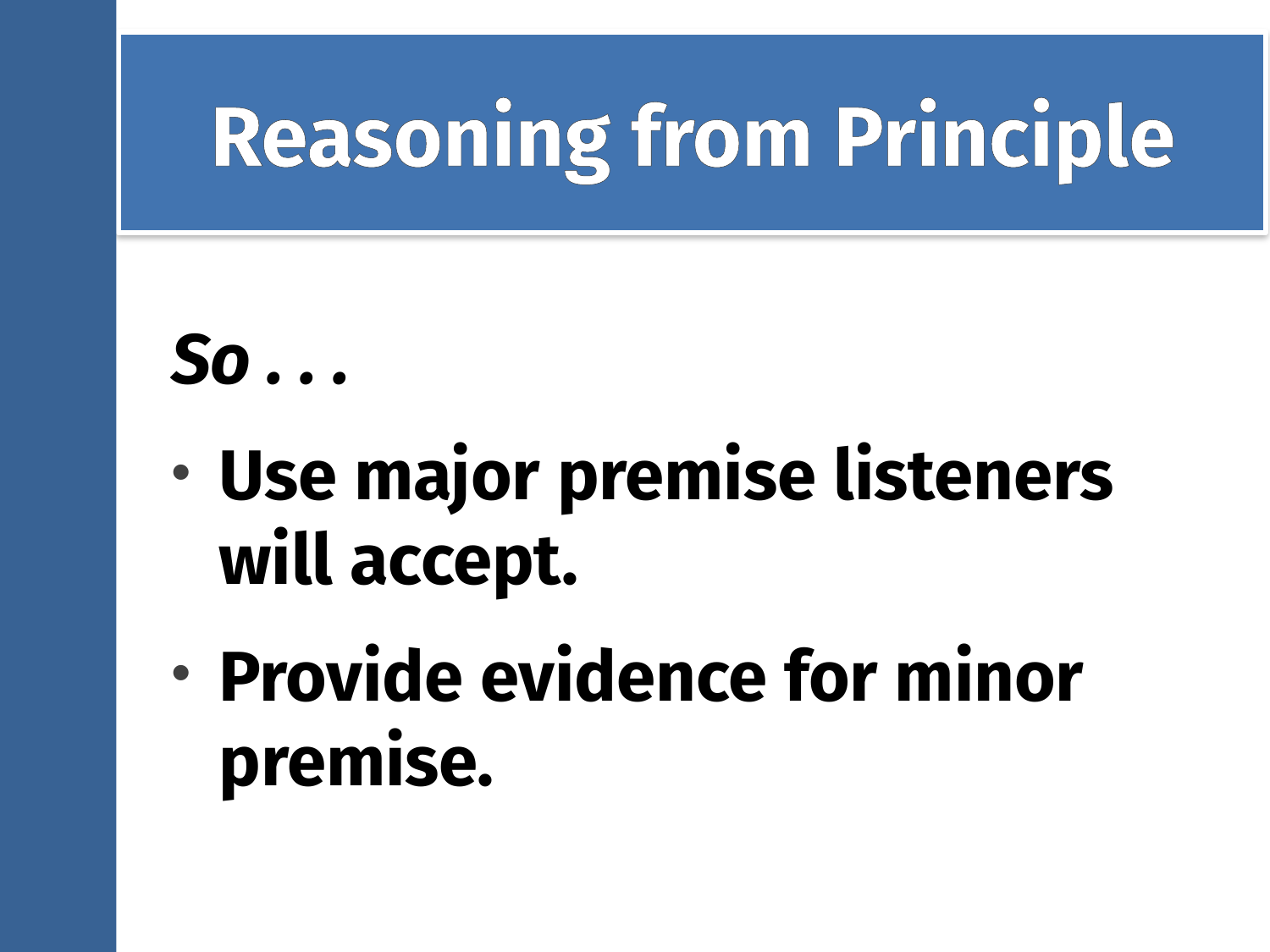

# Reasoning from Principle
So . . .
Use major premise listeners will accept.
Provide evidence for minor premise.